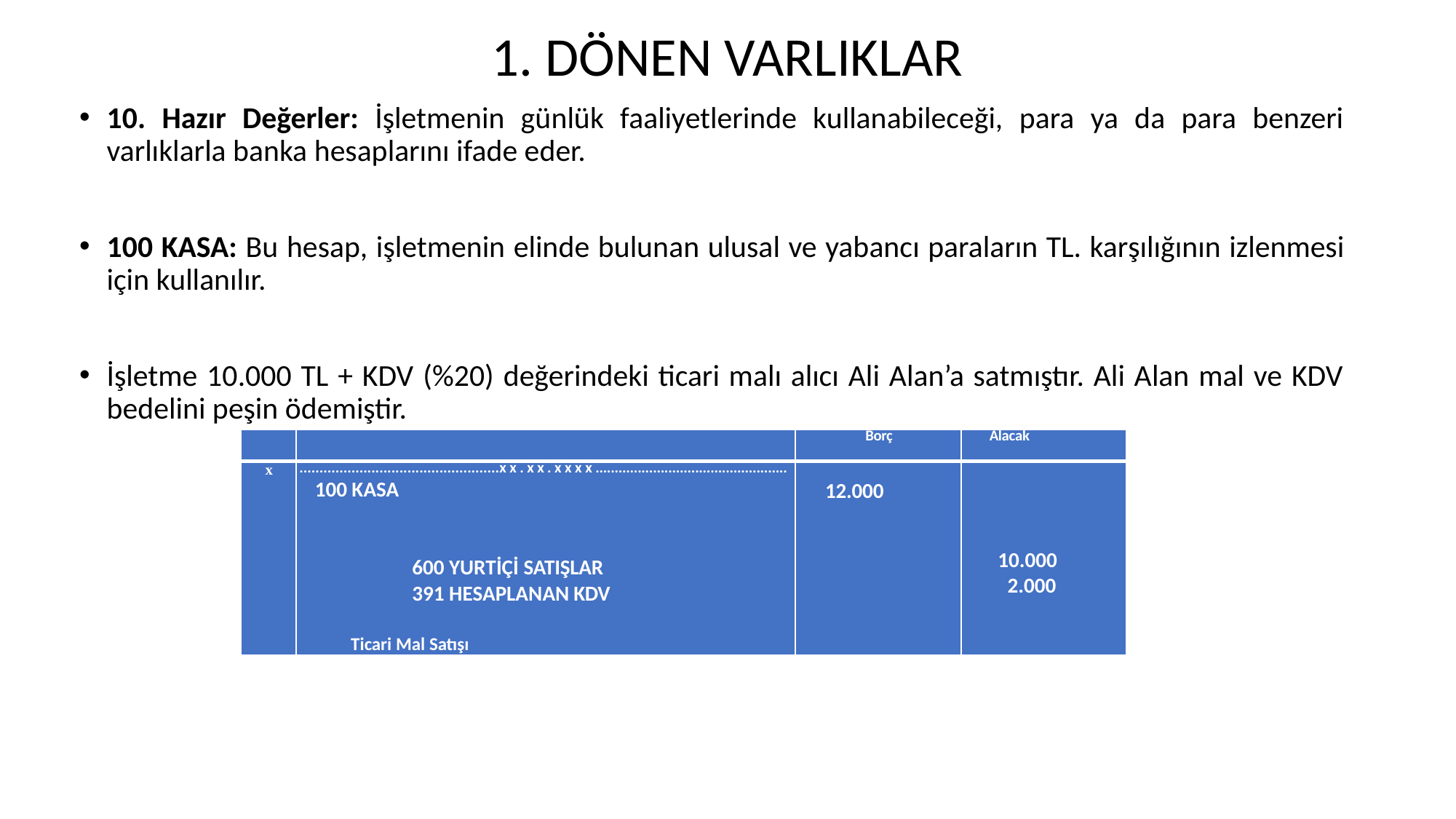

# 1. DÖNEN VARLIKLAR
10. Hazır Değerler: İşletmenin günlük faaliyetlerinde kullanabileceği, para ya da para benzeri varlıklarla banka hesaplarını ifade eder.

100 KASA: Bu hesap, işletmenin elinde bulunan ulusal ve yabancı paraların TL. karşılığının izlenmesi için kullanılır.

İşletme 10.000 TL + KDV (%20) değerindeki ticari malı alıcı Ali Alan’a satmıştır. Ali Alan mal ve KDV bedelini peşin ödemiştir.

|  |  | Borç | Alacak |
| --- | --- | --- | --- |
| x | ..................................................xx.xx.xxxx.................................................. 100 KASA     600 YURTİÇİ SATIŞLAR 391 HESAPLANAN KDV Ticari Mal Satışı | 12.000 | 10.000 2.000 |